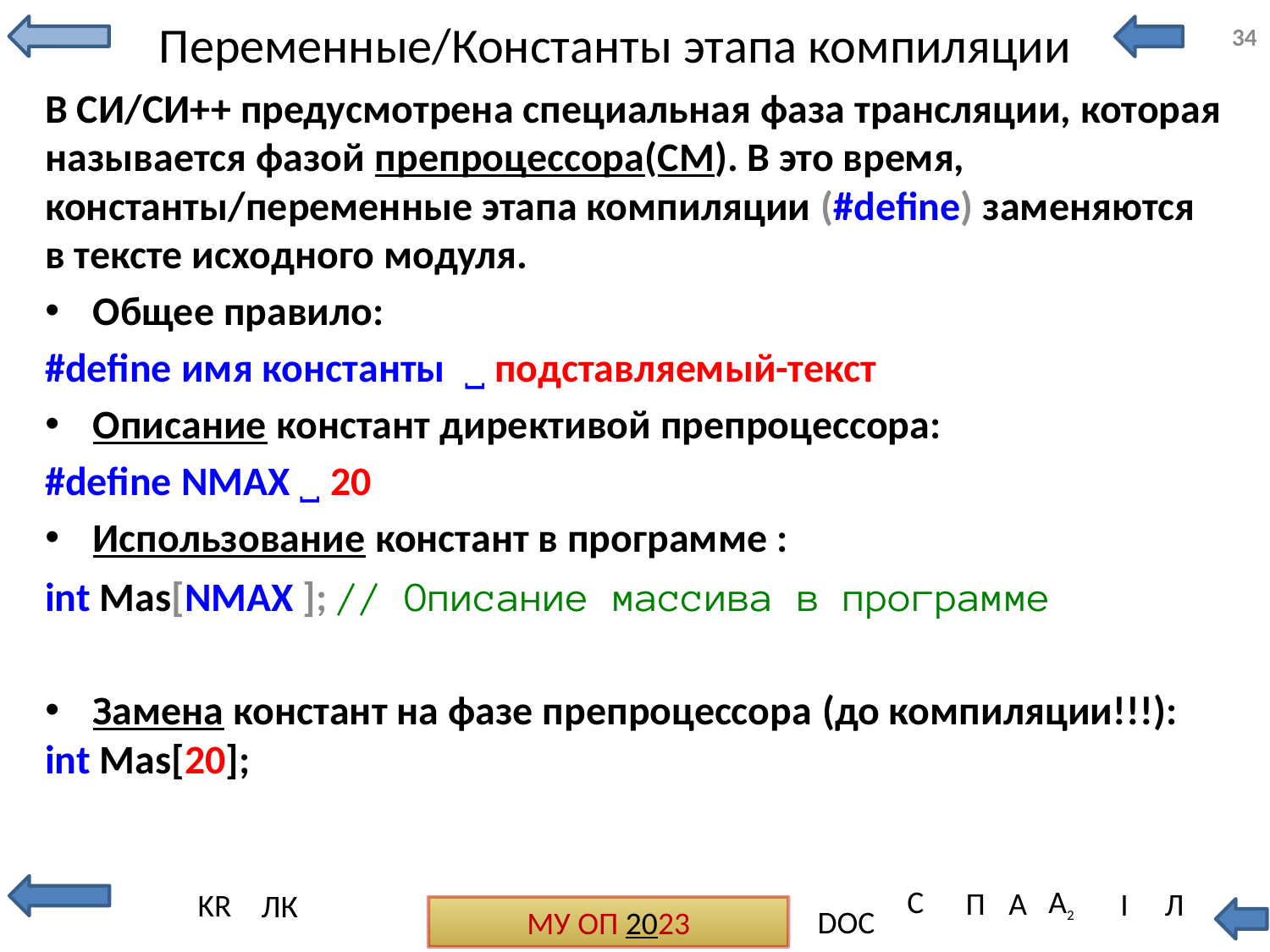

# Переменные/Константы этапа компиляции
34
В СИ/СИ++ предусмотрена специальная фаза трансляции, которая называется фазой препроцессора(СМ). В это время, константы/переменные этапа компиляции (#define) заменяются в тексте исходного модуля.
Общее правило:
#define имя константы  ˽ подставляемый-текст
Описание констант директивой препроцессора:
#define NMAX ˽ 20
Использование констант в программе :
int Mas[NMAX ]; // Описание массива в программе

Замена констант на фазе препроцессора (до компиляции!!!):
int Mas[20];